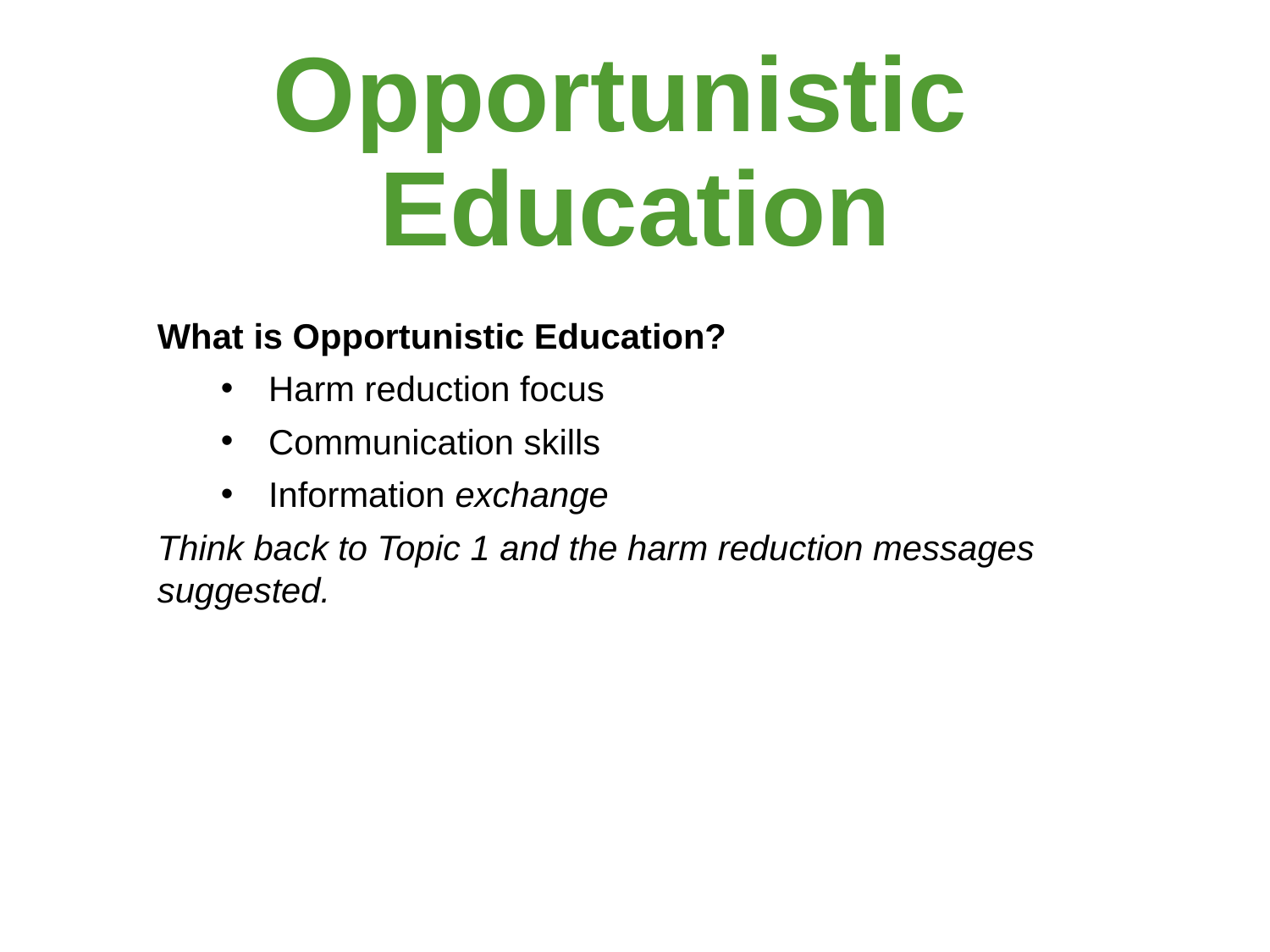

# Opportunistic Education
What is Opportunistic Education?
Harm reduction focus
Communication skills
Information exchange
Think back to Topic 1 and the harm reduction messages suggested.